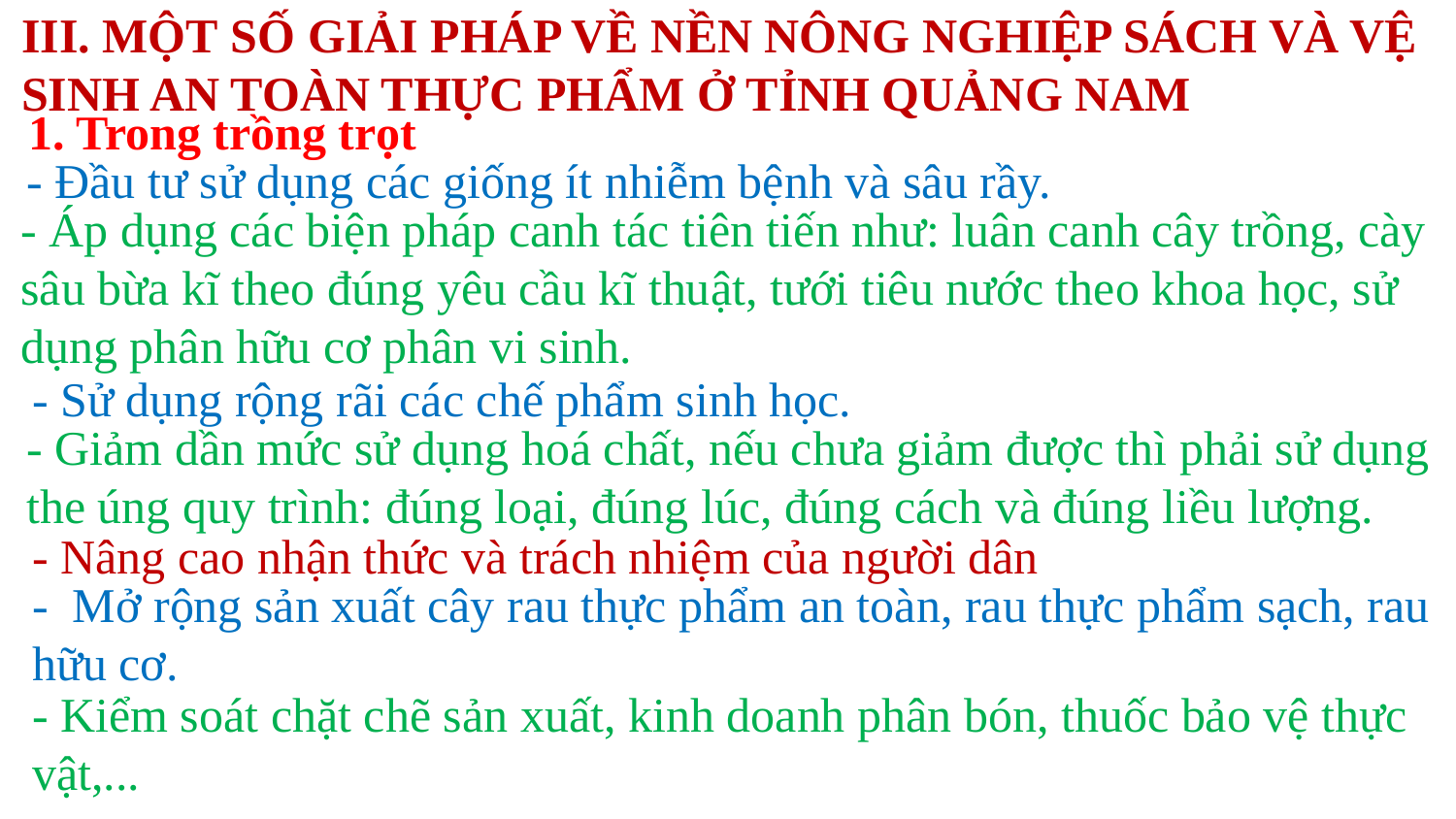

III. MỘT SỐ GIẢI PHÁP VỀ NỀN NÔNG NGHIỆP SÁCH VÀ VỆ SINH AN TOÀN THỰC PHẨM Ở TỈNH QUẢNG NAM
1. Trong trồng trọt
- Đầu tư sử dụng các giống ít nhiễm bệnh và sâu rầy.
- Áp dụng các biện pháp canh tác tiên tiến như: luân canh cây trồng, cày sâu bừa kĩ theo đúng yêu cầu kĩ thuật, tưới tiêu nước theo khoa học, sử dụng phân hữu cơ phân vi sinh.
- Sử dụng rộng rãi các chế phẩm sinh học.
- Giảm dần mức sử dụng hoá chất, nếu chưa giảm được thì phải sử dụng the úng quy trình: đúng loại, đúng lúc, đúng cách và đúng liều lượng.
- Nâng cao nhận thức và trách nhiệm của người dân
-  Mở rộng sản xuất cây rau thực phẩm an toàn, rau thực phẩm sạch, rau hữu cơ.
- Kiểm soát chặt chẽ sản xuất, kinh doanh phân bón, thuốc bảo vệ thực vật,...